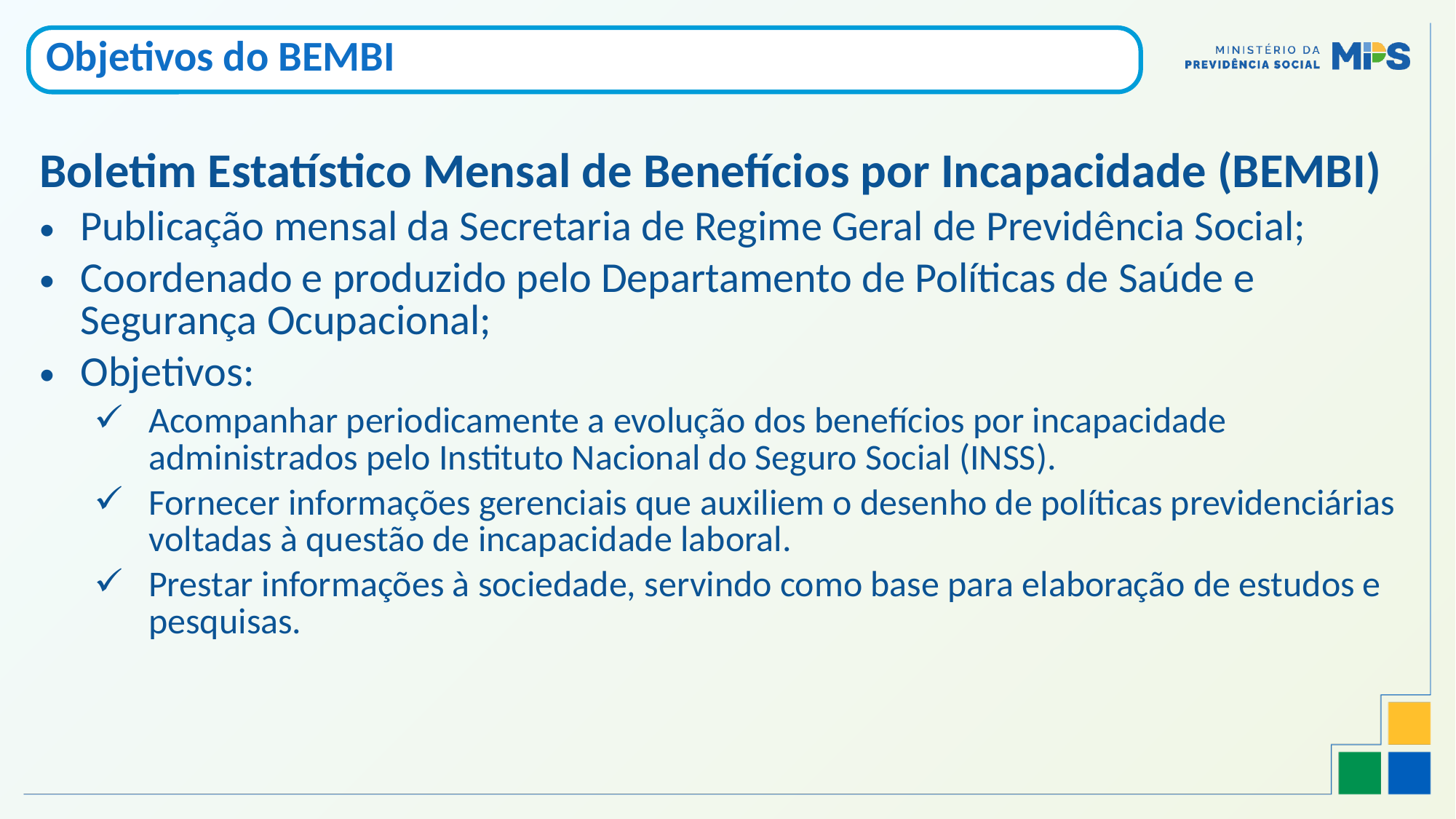

Objetivos do BEMBI
Boletim Estatístico Mensal de Benefícios por Incapacidade (BEMBI)
Publicação mensal da Secretaria de Regime Geral de Previdência Social;
Coordenado e produzido pelo Departamento de Políticas de Saúde e Segurança Ocupacional;
Objetivos:
Acompanhar periodicamente a evolução dos benefícios por incapacidade administrados pelo Instituto Nacional do Seguro Social (INSS).
Fornecer informações gerenciais que auxiliem o desenho de políticas previdenciárias voltadas à questão de incapacidade laboral.
Prestar informações à sociedade, servindo como base para elaboração de estudos e pesquisas.